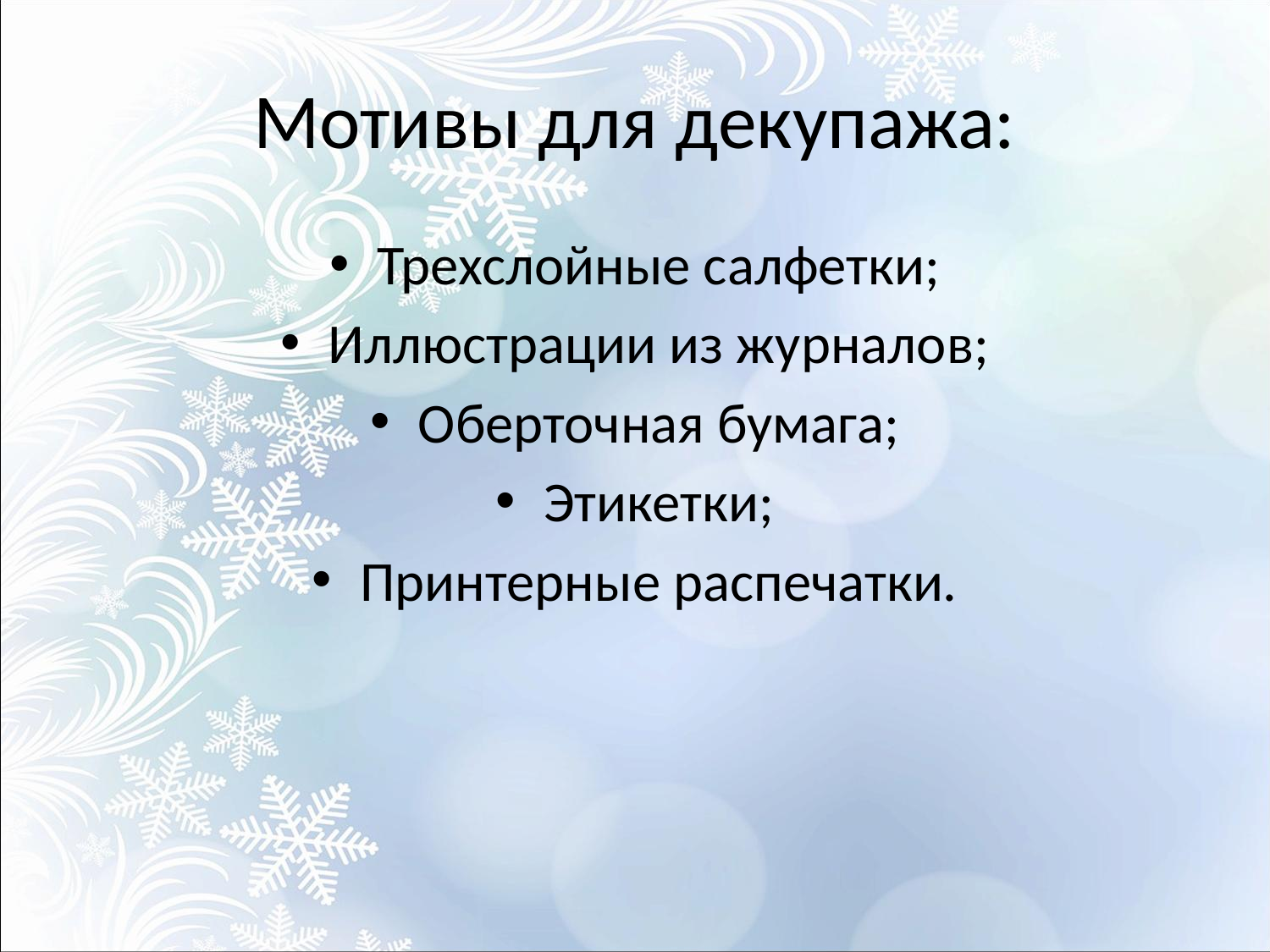

# Мотивы для декупажа:
Трехслойные салфетки;
Иллюстрации из журналов;
Оберточная бумага;
Этикетки;
Принтерные распечатки.